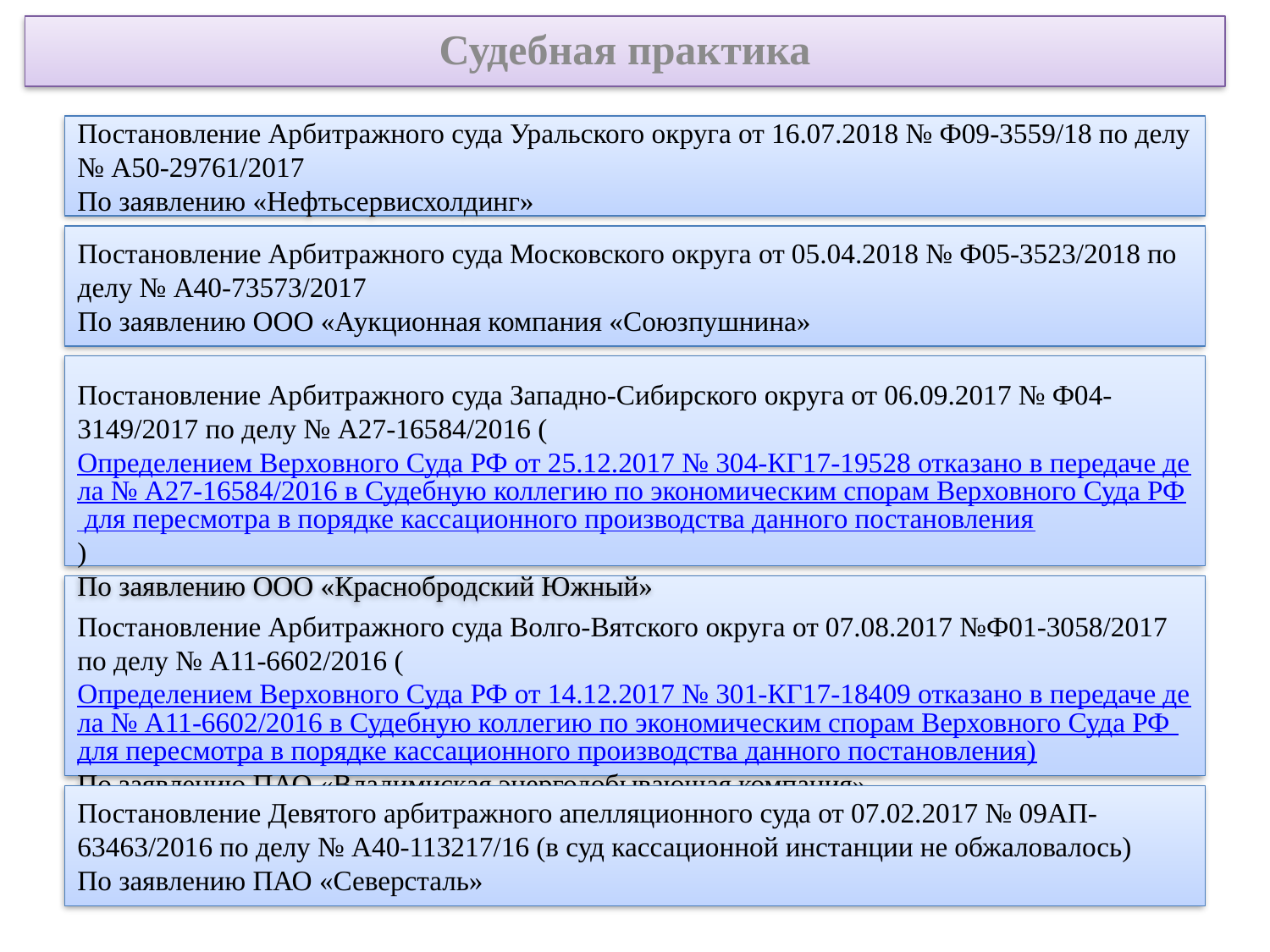

Судебная практика

Постановление Арбитражного суда Уральского округа от 16.07.2018 № Ф09-3559/18 по делу № А50-29761/2017
По заявлению «Нефтьсервисхолдинг»

Постановление Арбитражного суда Московского округа от 05.04.2018 № Ф05-3523/2018 по делу № А40-73573/2017
По заявлению ООО «Аукционная компания «Союзпушнина»
Постановление Арбитражного суда Западно-Сибирского округа от 06.09.2017 № Ф04-3149/2017 по делу № А27-16584/2016 (Определением Верховного Суда РФ от 25.12.2017 № 304-КГ17-19528 отказано в передаче дела № А27-16584/2016 в Судебную коллегию по экономическим спорам Верховного Суда РФ для пересмотра в порядке кассационного производства данного постановления)
По заявлению ООО «Краснобродский Южный»
Постановление Арбитражного суда Волго-Вятского округа от 07.08.2017 №Ф01-3058/2017 по делу № А11-6602/2016 (Определением Верховного Суда РФ от 14.12.2017 № 301-КГ17-18409 отказано в передаче дела № А11-6602/2016 в Судебную коллегию по экономическим спорам Верховного Суда РФ для пересмотра в порядке кассационного производства данного постановления)
По заявлению ПАО «Владимиская энергодобывающая компания»
Постановление Девятого арбитражного апелляционного суда от 07.02.2017 № 09АП-63463/2016 по делу № А40-113217/16 (в суд кассационной инстанции не обжаловалось)
По заявлению ПАО «Северсталь»